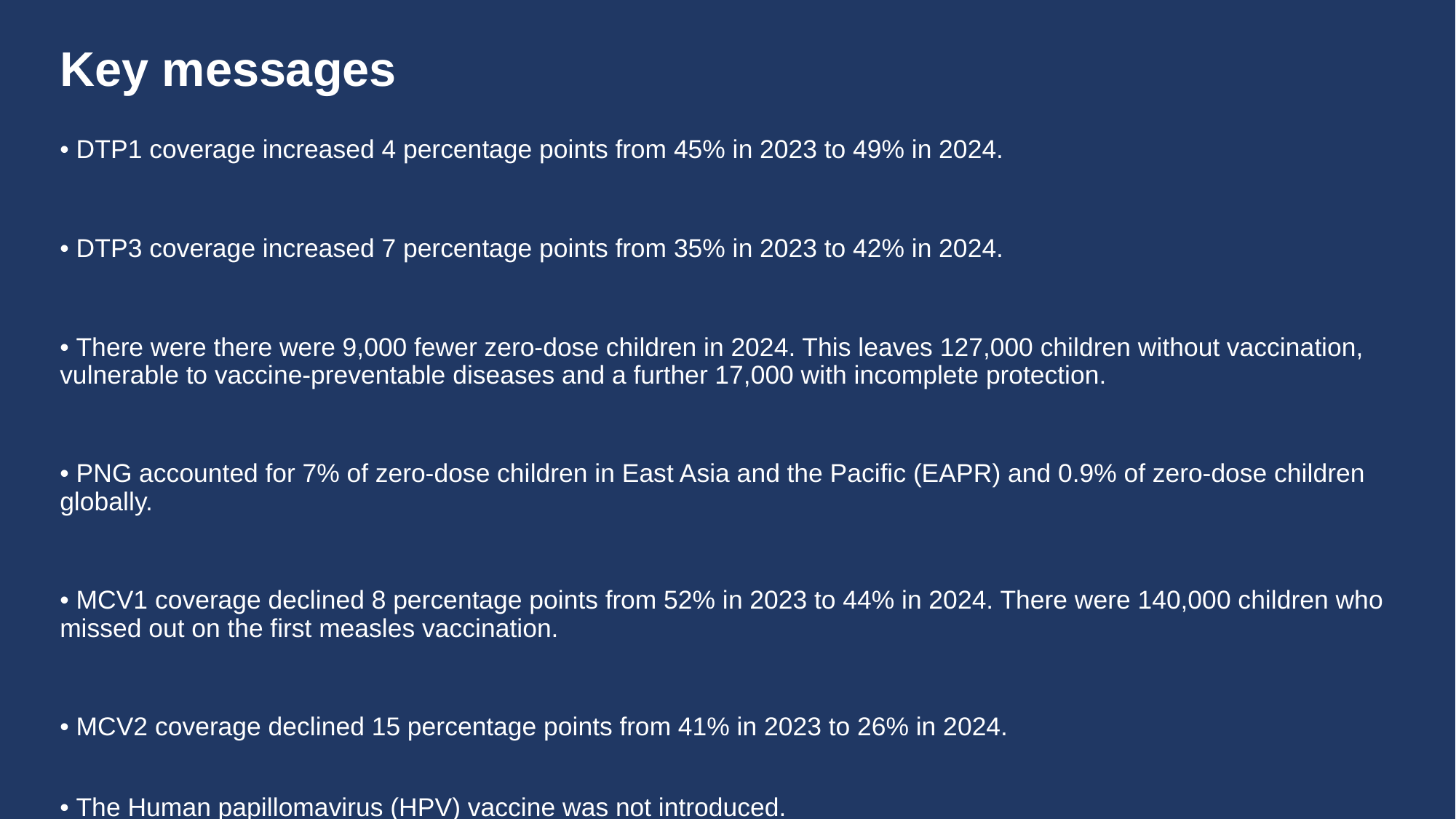

# Key messages
• DTP1 coverage increased 4 percentage points from 45% in 2023 to 49% in 2024.

• DTP3 coverage increased 7 percentage points from 35% in 2023 to 42% in 2024.

• There were there were 9,000 fewer zero-dose children in 2024. This leaves 127,000 children without vaccination, vulnerable to vaccine-preventable diseases and a further 17,000 with incomplete protection.

• PNG accounted for 7% of zero-dose children in East Asia and the Pacific (EAPR) and 0.9% of zero-dose children globally.

• MCV1 coverage declined 8 percentage points from 52% in 2023 to 44% in 2024. There were 140,000 children who missed out on the first measles vaccination.

• MCV2 coverage declined 15 percentage points from 41% in 2023 to 26% in 2024.

• The Human papillomavirus (HPV) vaccine was not introduced.